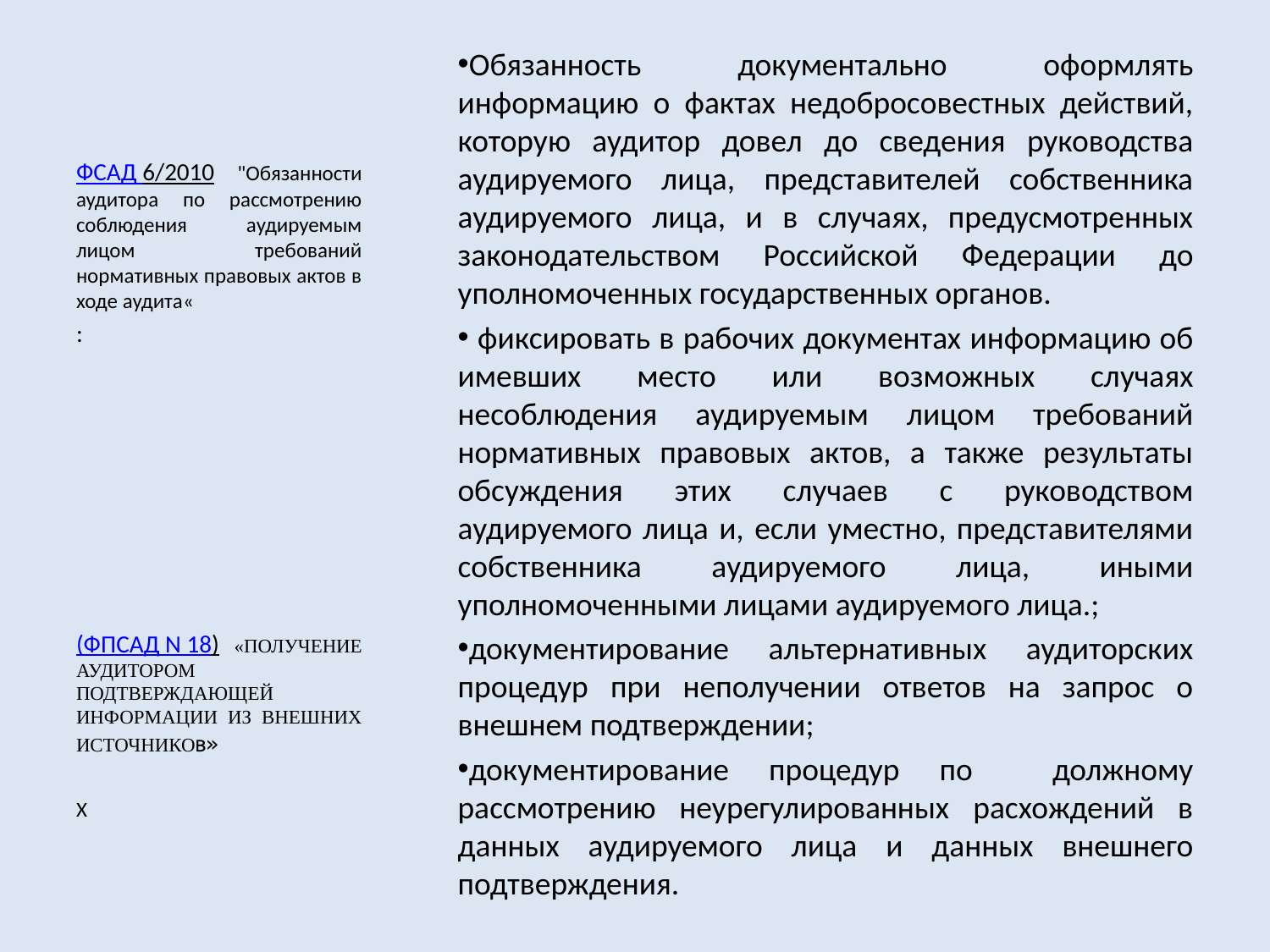

Обязанность документально оформлять информацию о фактах недобросовестных действий, которую аудитор довел до сведения руководства аудируемого лица, представителей собственника аудируемого лица, и в случаях, предусмотренных законодательством Российской Федерации до уполномоченных государственных органов.
 фиксировать в рабочих документах информацию об имевших место или возможных случаях несоблюдения аудируемым лицом требований нормативных правовых актов, а также результаты обсуждения этих случаев с руководством аудируемого лица и, если уместно, представителями собственника аудируемого лица, иными уполномоченными лицами аудируемого лица.;
документирование альтернативных аудиторских процедур при неполучении ответов на запрос о внешнем подтверждении;
документирование процедур по  должному рассмотрению неурегулированных расхождений в данных аудируемого лица и данных внешнего подтверждения.

ФСАД 6/2010 "Обязанности аудитора по рассмотрению соблюдения аудируемым лицом требований нормативных правовых актов в ходе аудита«
:

(ФПСАД N 18) «ПОЛУЧЕНИЕ АУДИТОРОМ ПОДТВЕРЖДАЮЩЕЙ ИНФОРМАЦИИ ИЗ ВНЕШНИХ ИСТОЧНИКОв»

Х